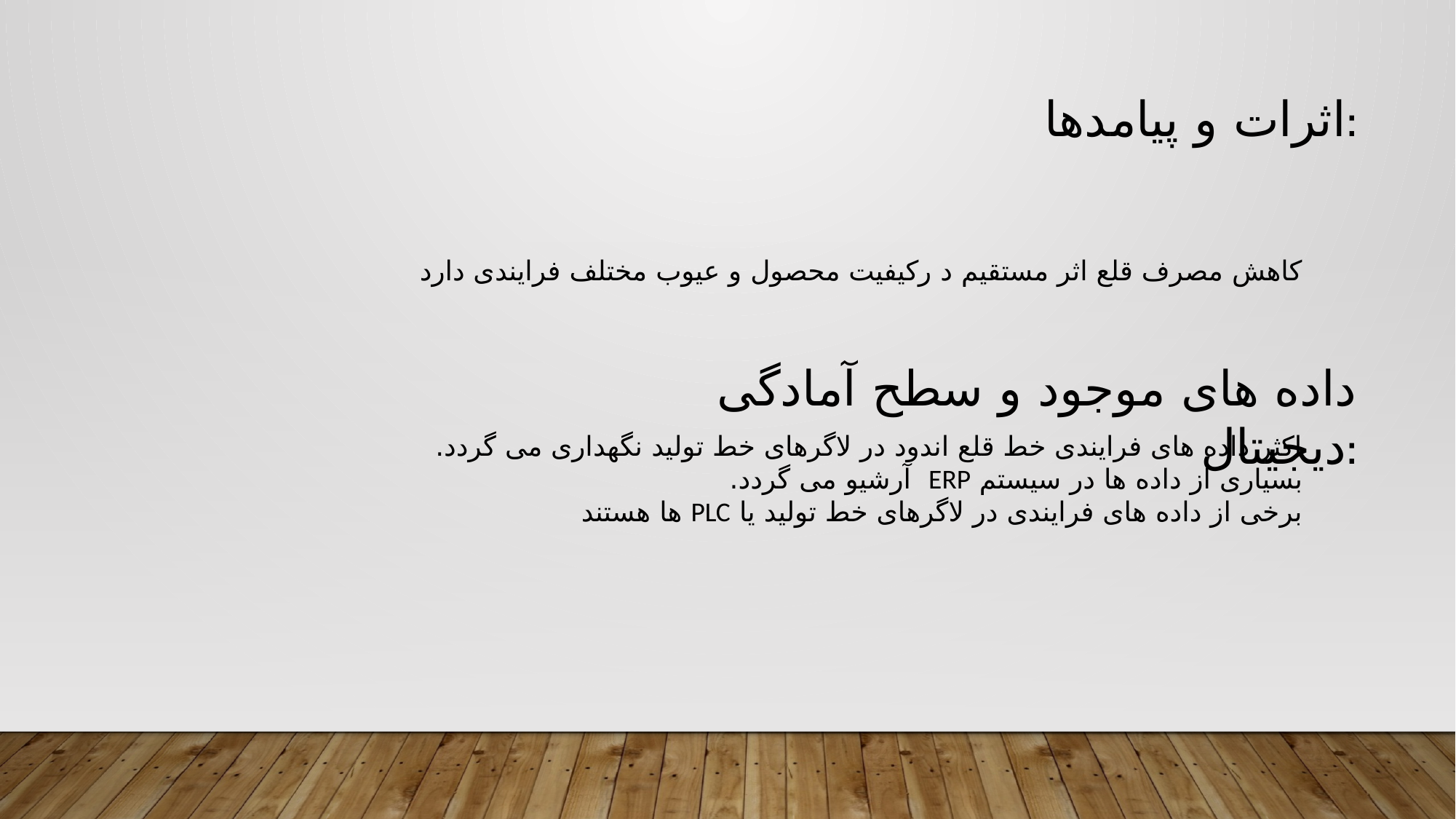

اثرات و پیامدها:
کاهش مصرف قلع اثر مستقیم د رکیفیت محصول و عیوب مختلف فرایندی دارد
داده های موجود و سطح آمادگی دیجیتال:
اکثر داده های فرایندی خط قلع اندود در لاگرهای خط تولید نگهداری می گردد.
بسیاری از داده ها در سیستم ERP  آرشیو می گردد.
برخی از داده های فرایندی در لاگرهای خط تولید یا PLC ها هستند